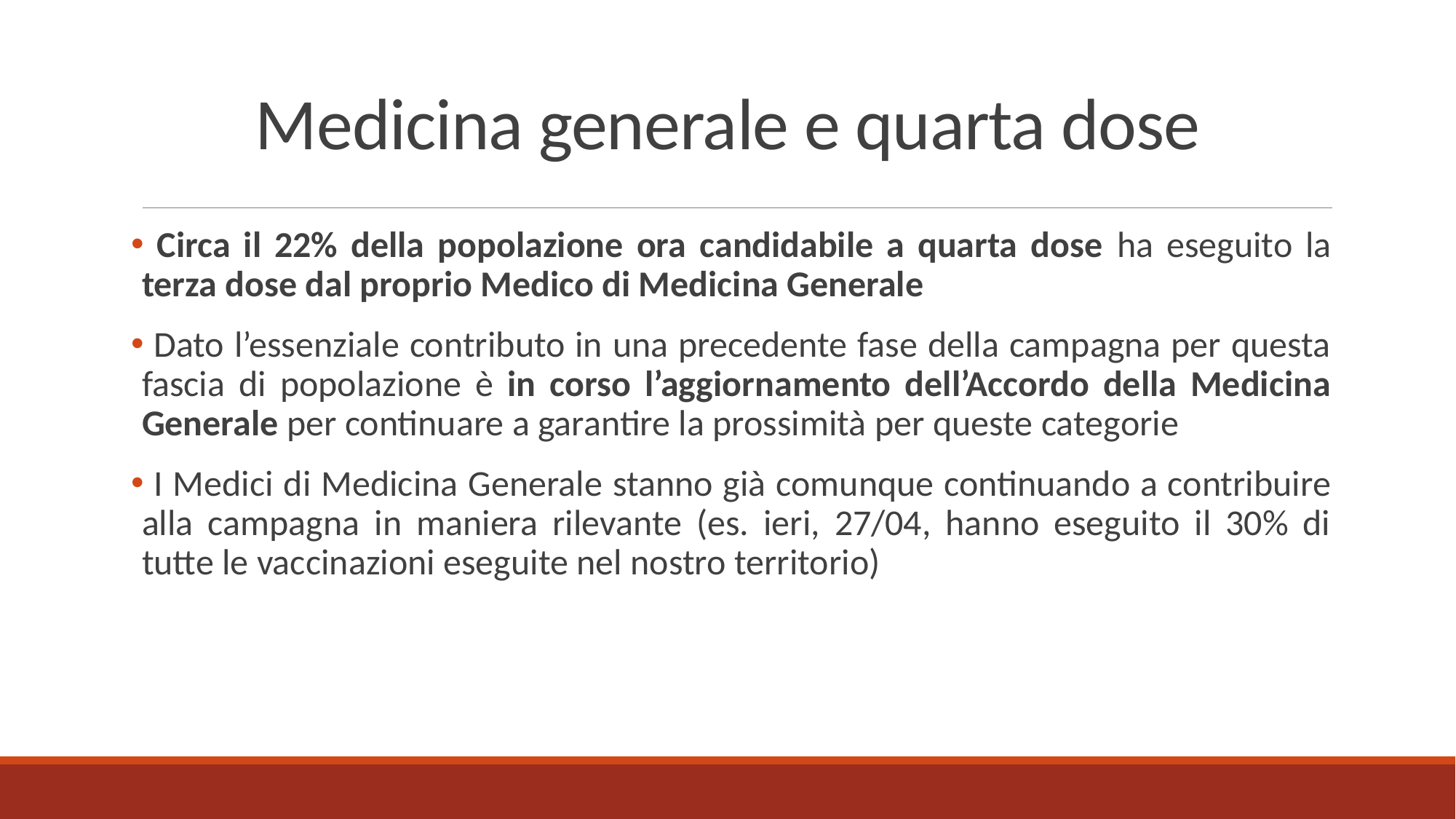

# Medicina generale e quarta dose
 Circa il 22% della popolazione ora candidabile a quarta dose ha eseguito la terza dose dal proprio Medico di Medicina Generale
 Dato l’essenziale contributo in una precedente fase della campagna per questa fascia di popolazione è in corso l’aggiornamento dell’Accordo della Medicina Generale per continuare a garantire la prossimità per queste categorie
 I Medici di Medicina Generale stanno già comunque continuando a contribuire alla campagna in maniera rilevante (es. ieri, 27/04, hanno eseguito il 30% di tutte le vaccinazioni eseguite nel nostro territorio)